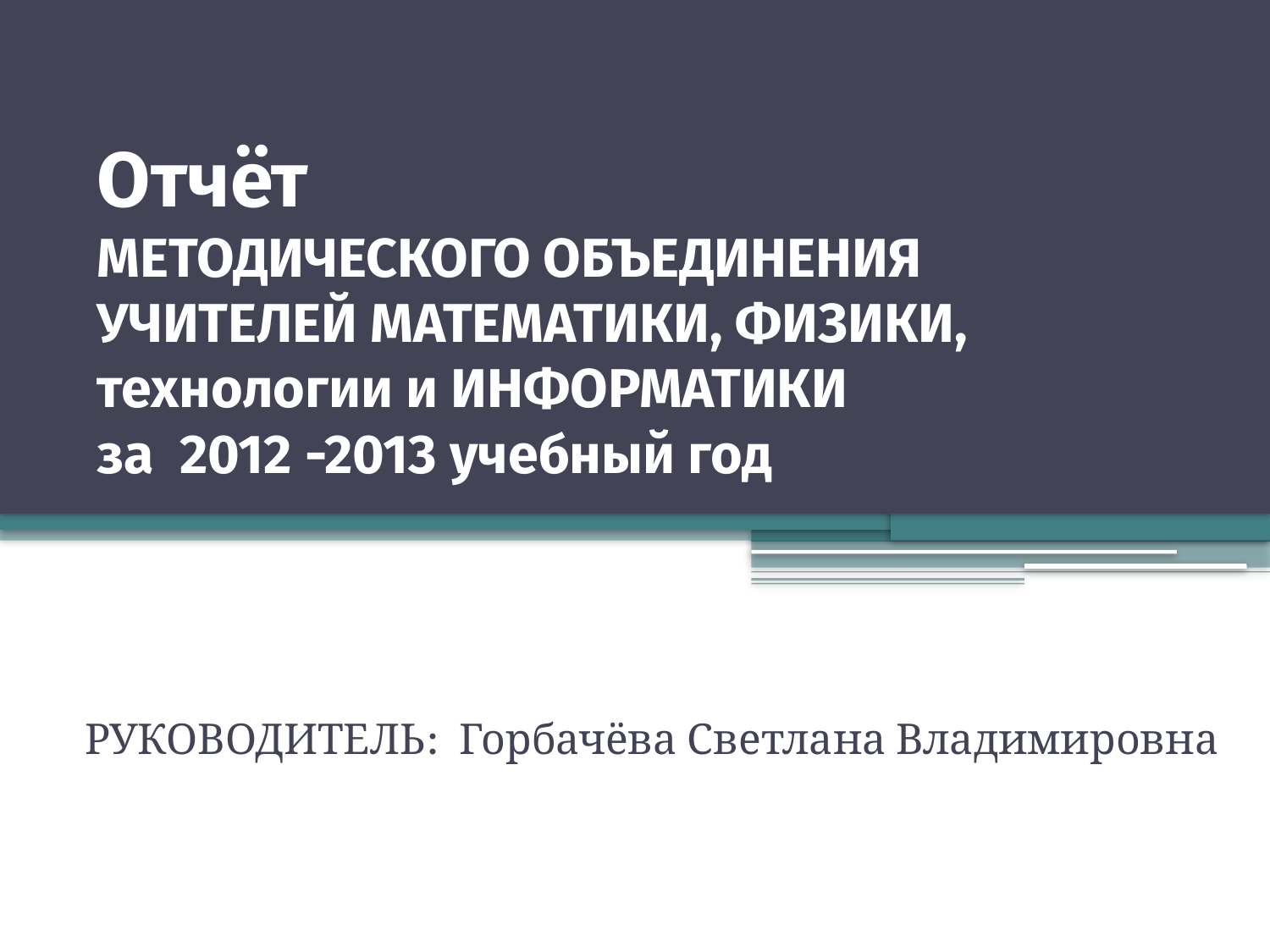

# Отчёт МЕТОДИЧЕСКОГО ОБЪЕДИНЕНИЯ УЧИТЕЛЕЙ МАТЕМАТИКИ, ФИЗИКИ, технологии и ИНФОРМАТИКИ за  2012 -2013 учебный год
РУКОВОДИТЕЛЬ:  Горбачёва Светлана Владимировна